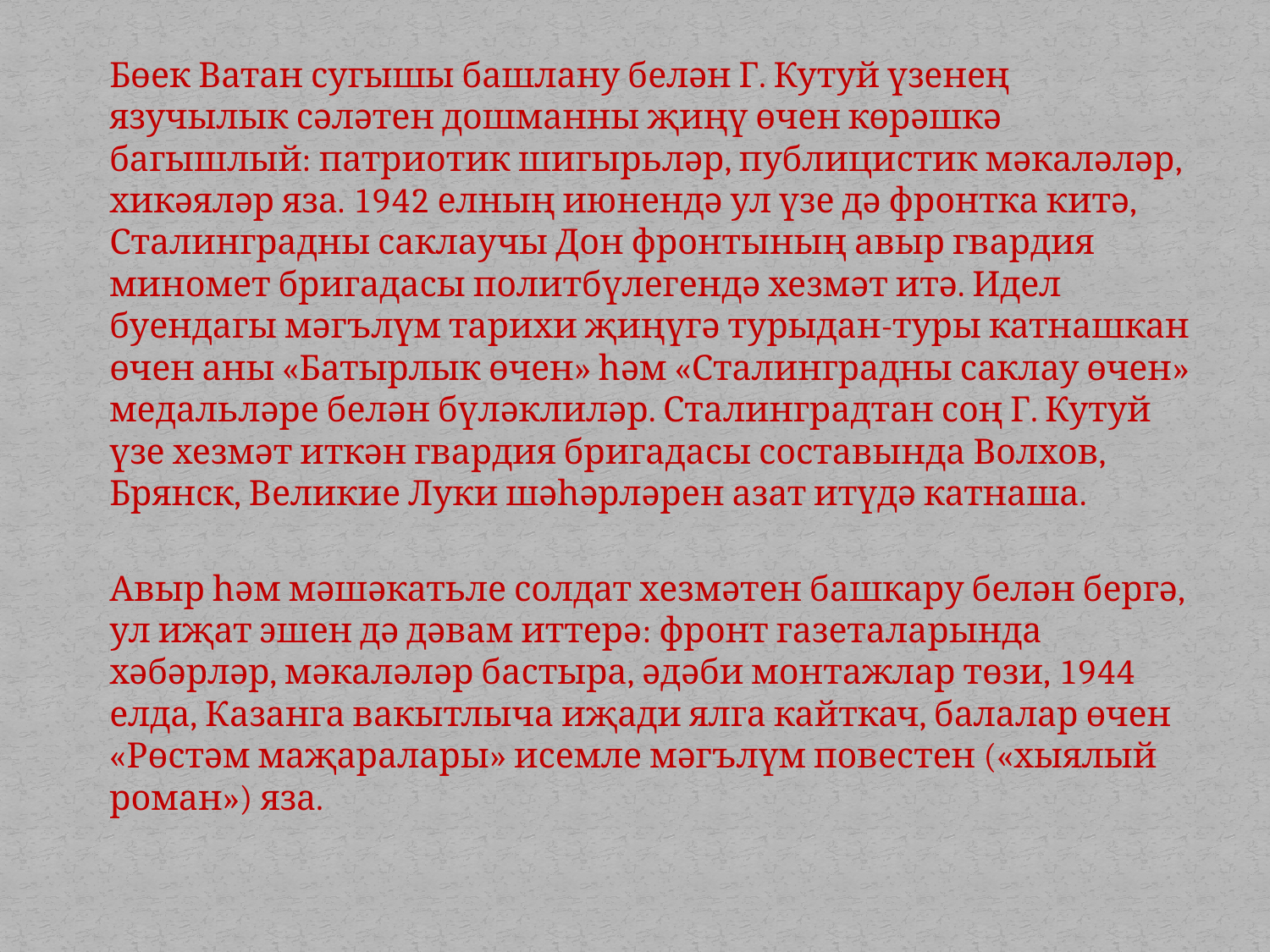

Бөек Ватан сугышы башлану белән Г. Кутуй үзенең язучылык сәләтен дошманны җиңү өчен көрәшкә багышлый: патриотик шигырьләр, публицистик мәкаләләр, хикәяләр яза. 1942 елның июнендә ул үзе дә фронтка китә, Сталинградны саклаучы Дон фронтының авыр гвардия миномет бригадасы политбүлегендә хезмәт итә. Идел буендагы мәгълүм тарихи җиңүгә турыдан-туры катнашкан өчен аны «Батырлык өчен» һәм «Сталинградны саклау өчен» медальләре белән бүләклиләр. Сталинградтан соң Г. Кутуй үзе хезмәт иткән гвардия бригадасы составында Волхов, Брянск, Великие Луки шәһәрләрен азат итүдә катнаша.

		Авыр һәм мәшәкатьле солдат хезмәтен башкару белән бергә, ул иҗат эшен дә дәвам иттерә: фронт газеталарында хәбәрләр, мәкаләләр бастыра, әдәби монтажлар төзи, 1944 елда, Казанга вакытлыча иҗади ялга кайткач, балалар өчен «Рөстәм маҗаралары» исемле мәгълүм повестен («хыялый роман») яза.